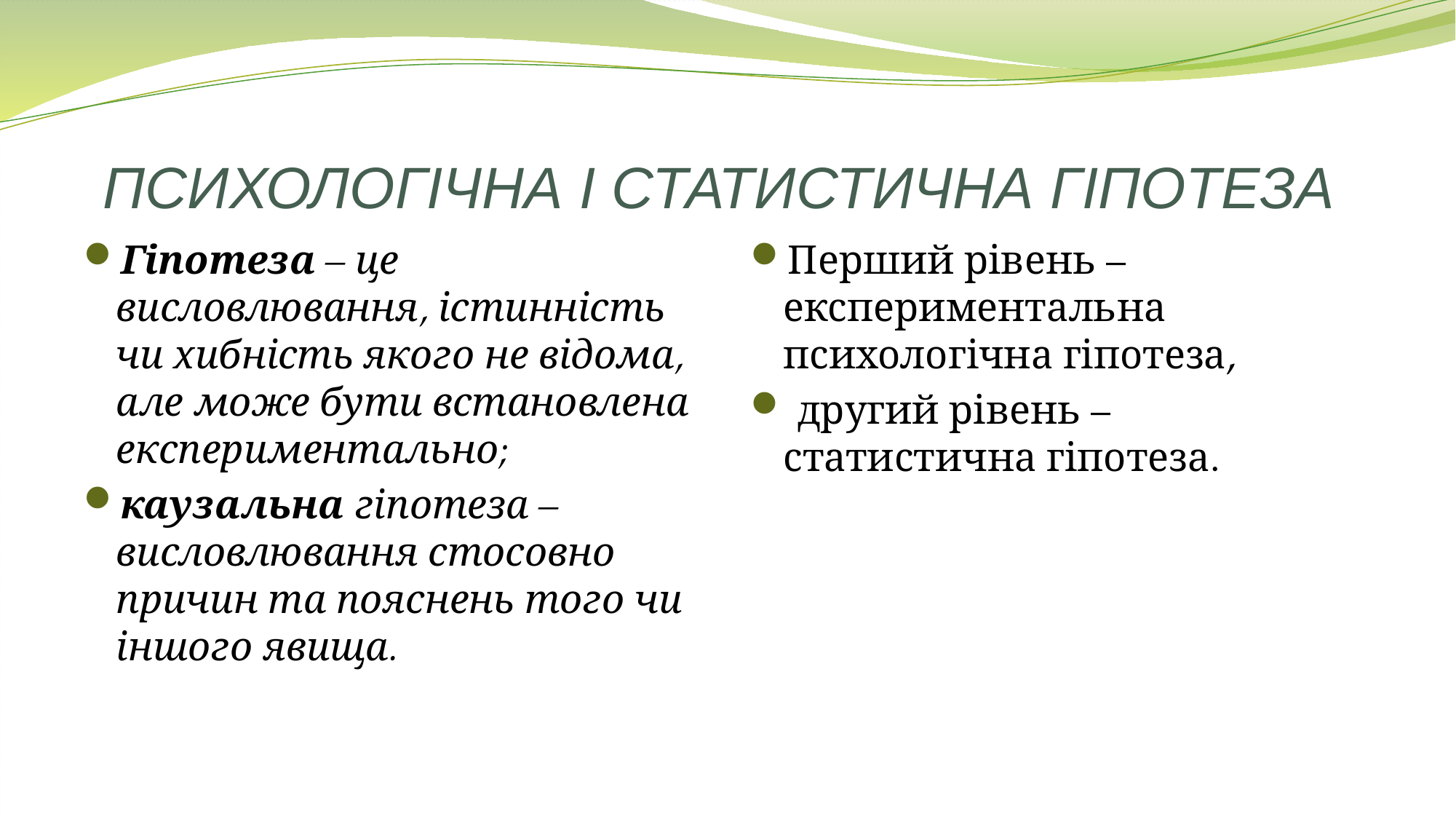

# ПСИХОЛОГІЧНА І СТАТИСТИЧНА ГІПОТЕЗА
Гіпотеза – це висловлювання, істинність чи хибність якого не відома, але може бути встановлена експериментально;
каузальна гіпотеза – висловлювання стосовно причин та пояснень того чи іншого явища.
Перший рівень – експериментальна психологічна гіпотеза,
 другий рівень – статистична гіпотеза.